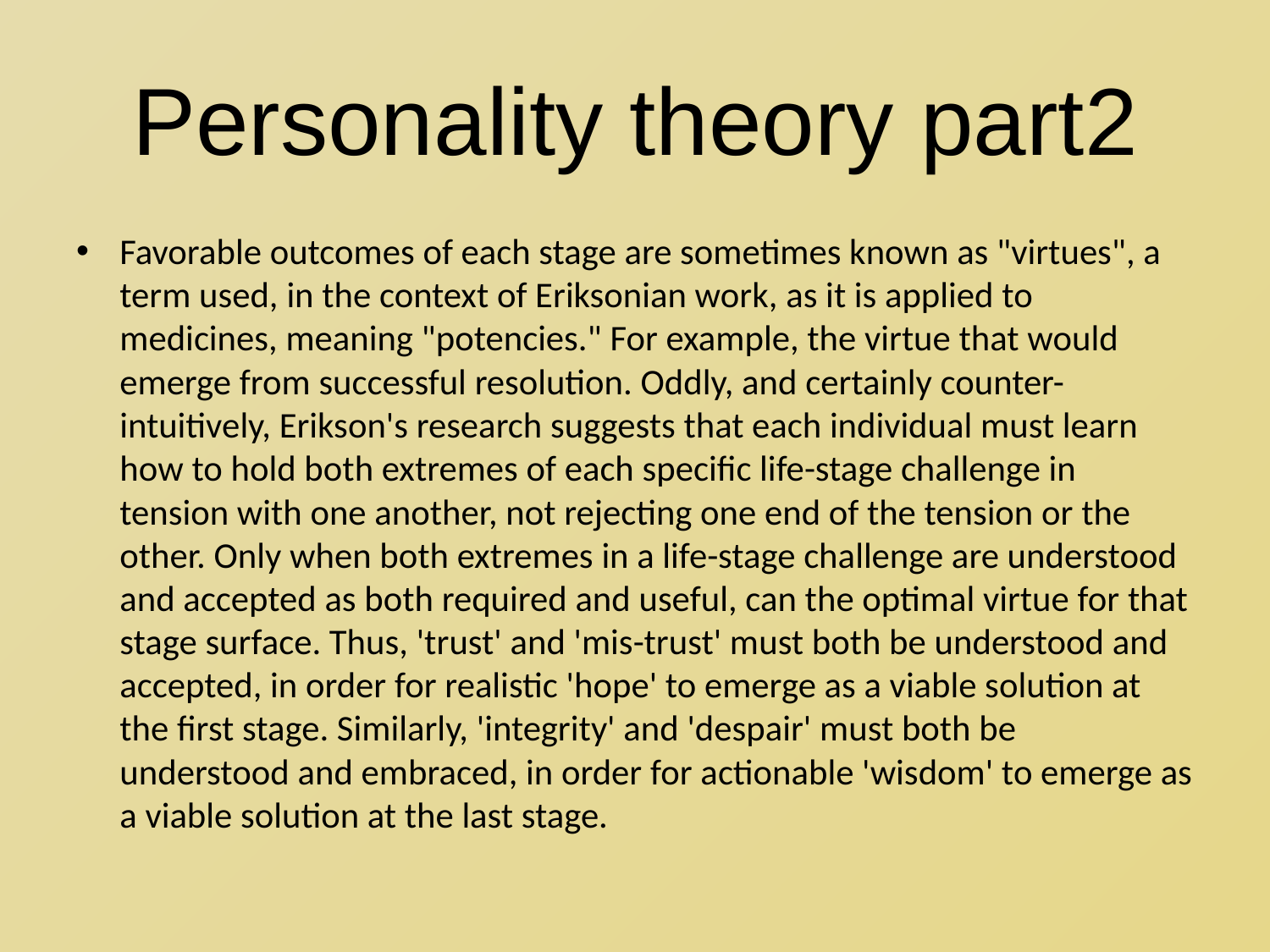

# Personality theory part2
Favorable outcomes of each stage are sometimes known as "virtues", a term used, in the context of Eriksonian work, as it is applied to medicines, meaning "potencies." For example, the virtue that would emerge from successful resolution. Oddly, and certainly counter-intuitively, Erikson's research suggests that each individual must learn how to hold both extremes of each specific life-stage challenge in tension with one another, not rejecting one end of the tension or the other. Only when both extremes in a life-stage challenge are understood and accepted as both required and useful, can the optimal virtue for that stage surface. Thus, 'trust' and 'mis-trust' must both be understood and accepted, in order for realistic 'hope' to emerge as a viable solution at the first stage. Similarly, 'integrity' and 'despair' must both be understood and embraced, in order for actionable 'wisdom' to emerge as a viable solution at the last stage.